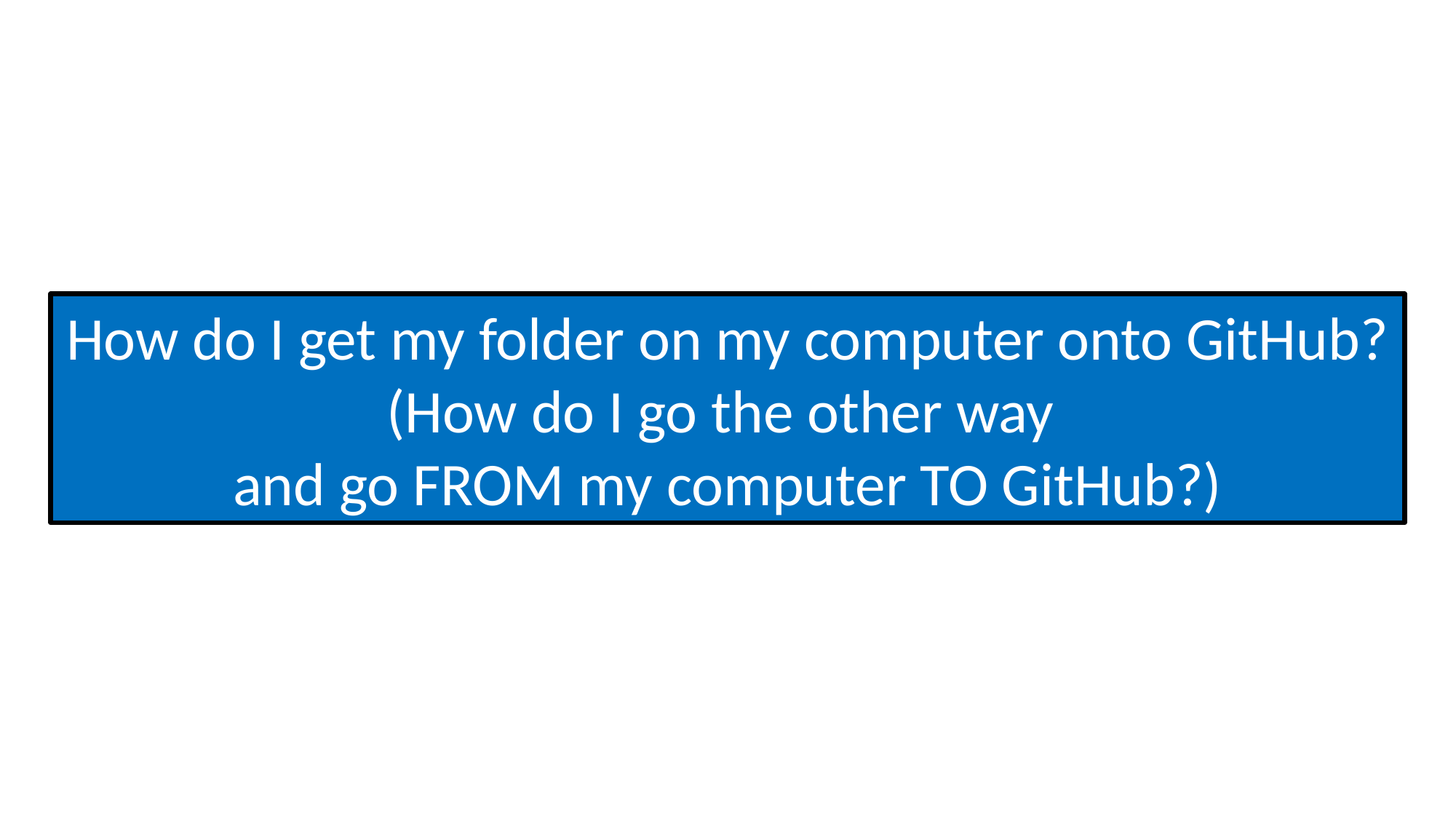

How do I get my folder on my computer onto GitHub? (How do I go the other way
and go FROM my computer TO GitHub?)